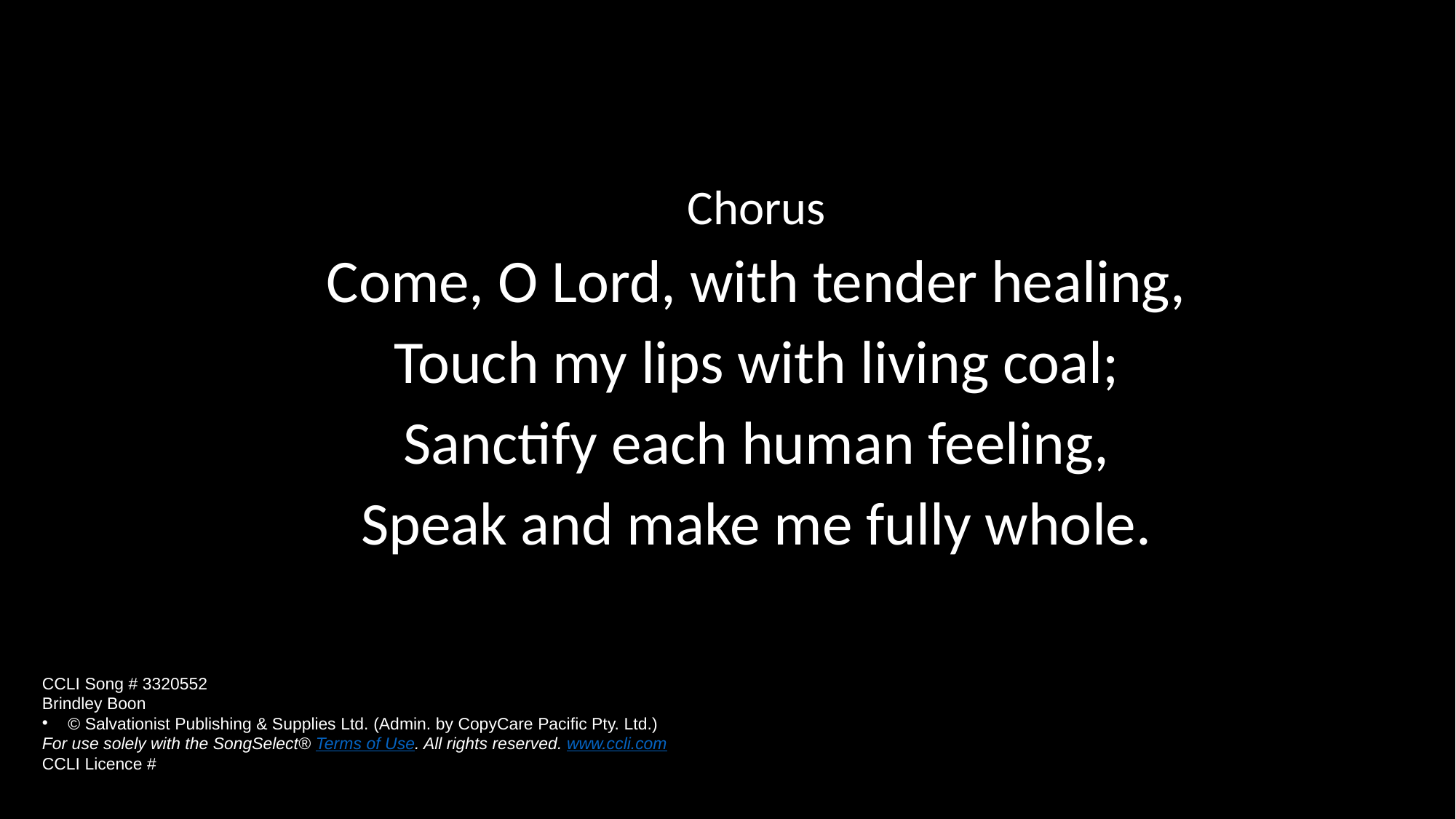

Chorus
Come, O Lord, with tender healing,
Touch my lips with living coal;
Sanctify each human feeling,
Speak and make me fully whole.

CCLI Song # 3320552
Brindley Boon
© Salvationist Publishing & Supplies Ltd. (Admin. by CopyCare Pacific Pty. Ltd.)
For use solely with the SongSelect® Terms of Use. All rights reserved. www.ccli.com
CCLI Licence #